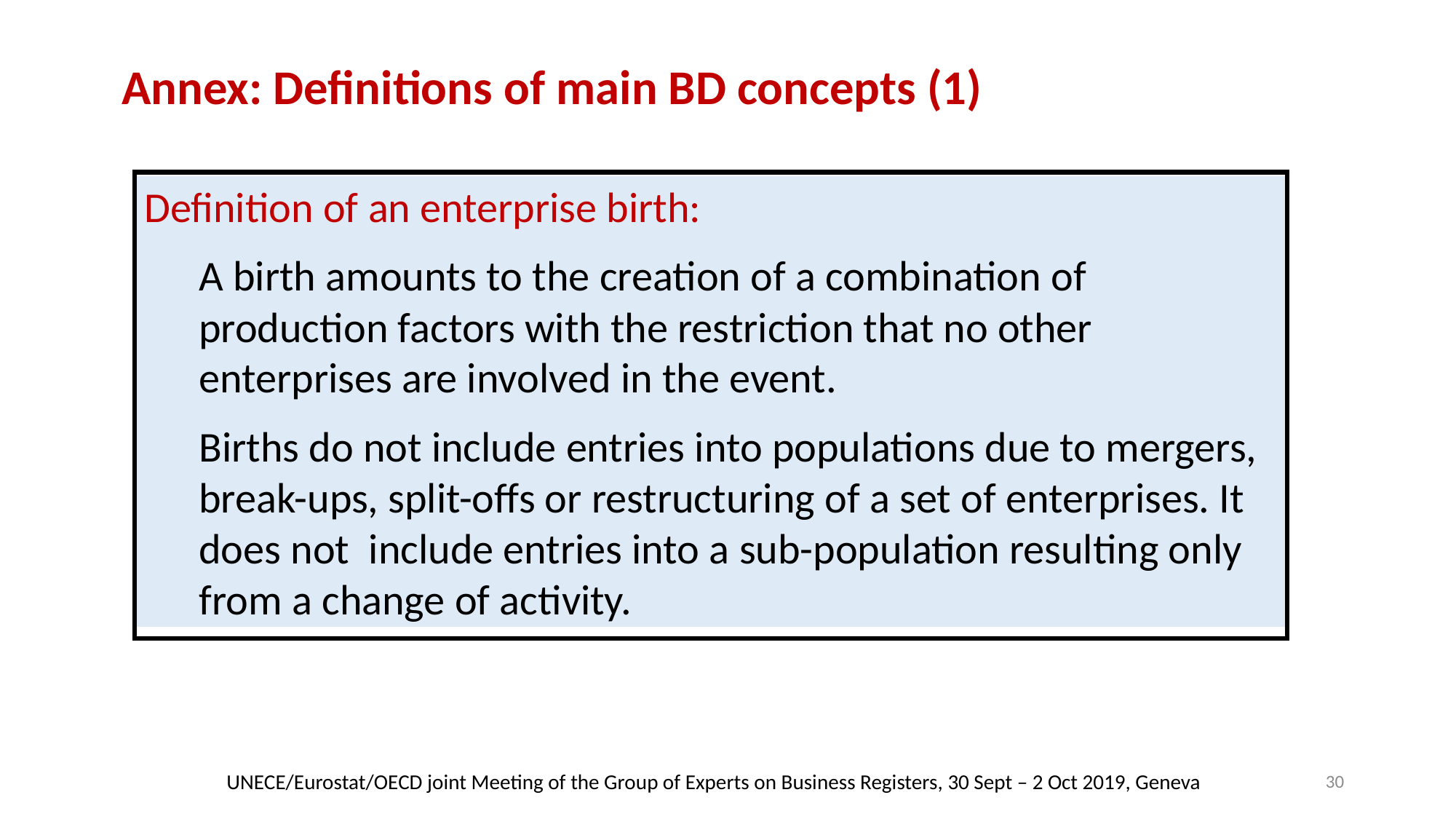

Annex: Definitions of main BD concepts (1)

Definition of an enterprise birth:
A birth amounts to the creation of a combination of production factors with the restriction that no other enterprises are involved in the event.
Births do not include entries into populations due to mergers, break-ups, split-offs or restructuring of a set of enterprises. It does not  include entries into a sub-population resulting only from a change of activity.
UNECE/Eurostat/OECD joint Meeting of the Group of Experts on Business Registers, 30 Sept – 2 Oct 2019, Geneva
30